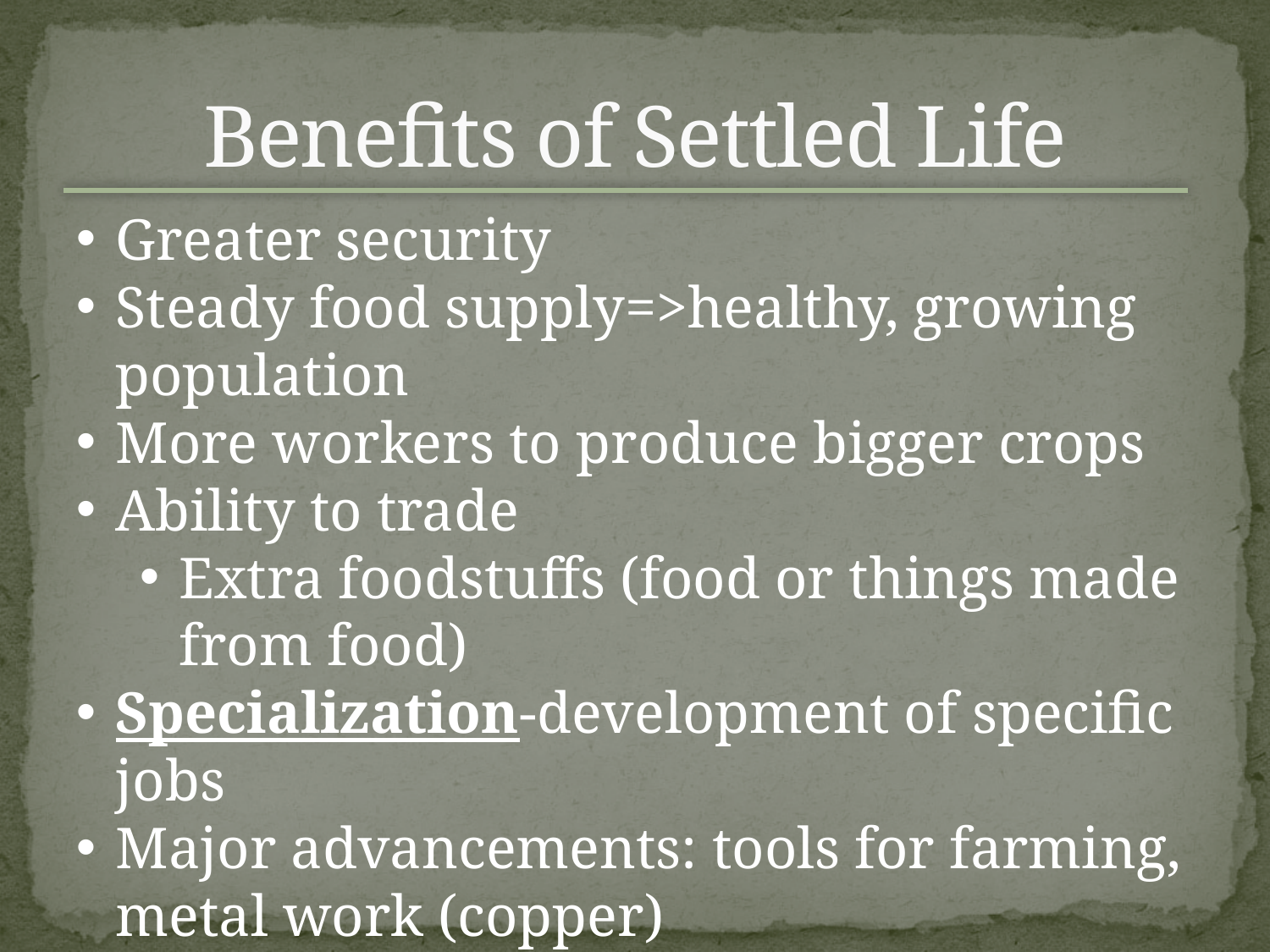

# Benefits of Settled Life
Greater security
Steady food supply=>healthy, growing population
More workers to produce bigger crops
Ability to trade
Extra foodstuffs (food or things made from food)
Specialization-development of specific jobs
Major advancements: tools for farming, metal work (copper)